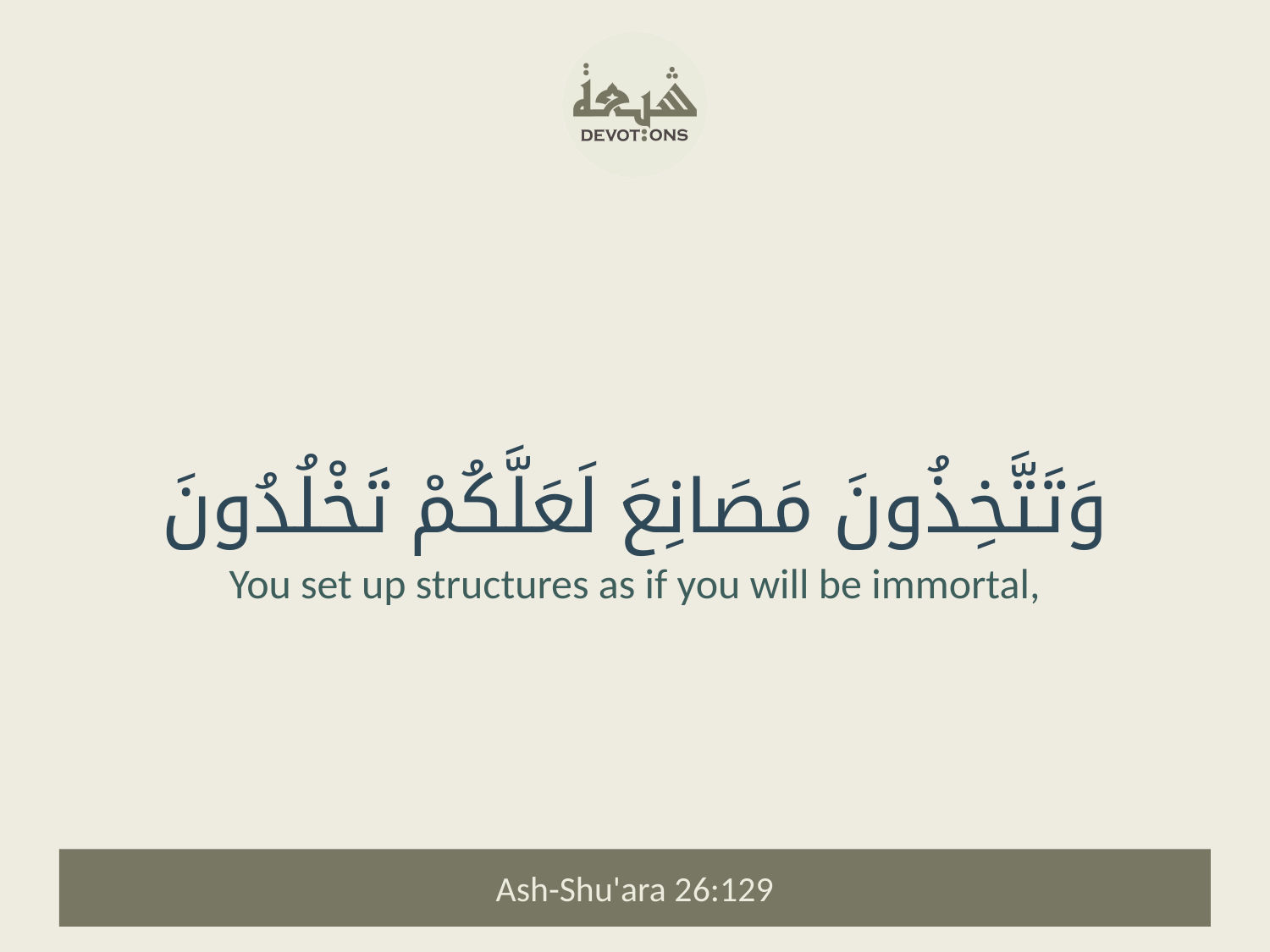

وَتَتَّخِذُونَ مَصَانِعَ لَعَلَّكُمْ تَخْلُدُونَ
You set up structures as if you will be immortal,
Ash-Shu'ara 26:129